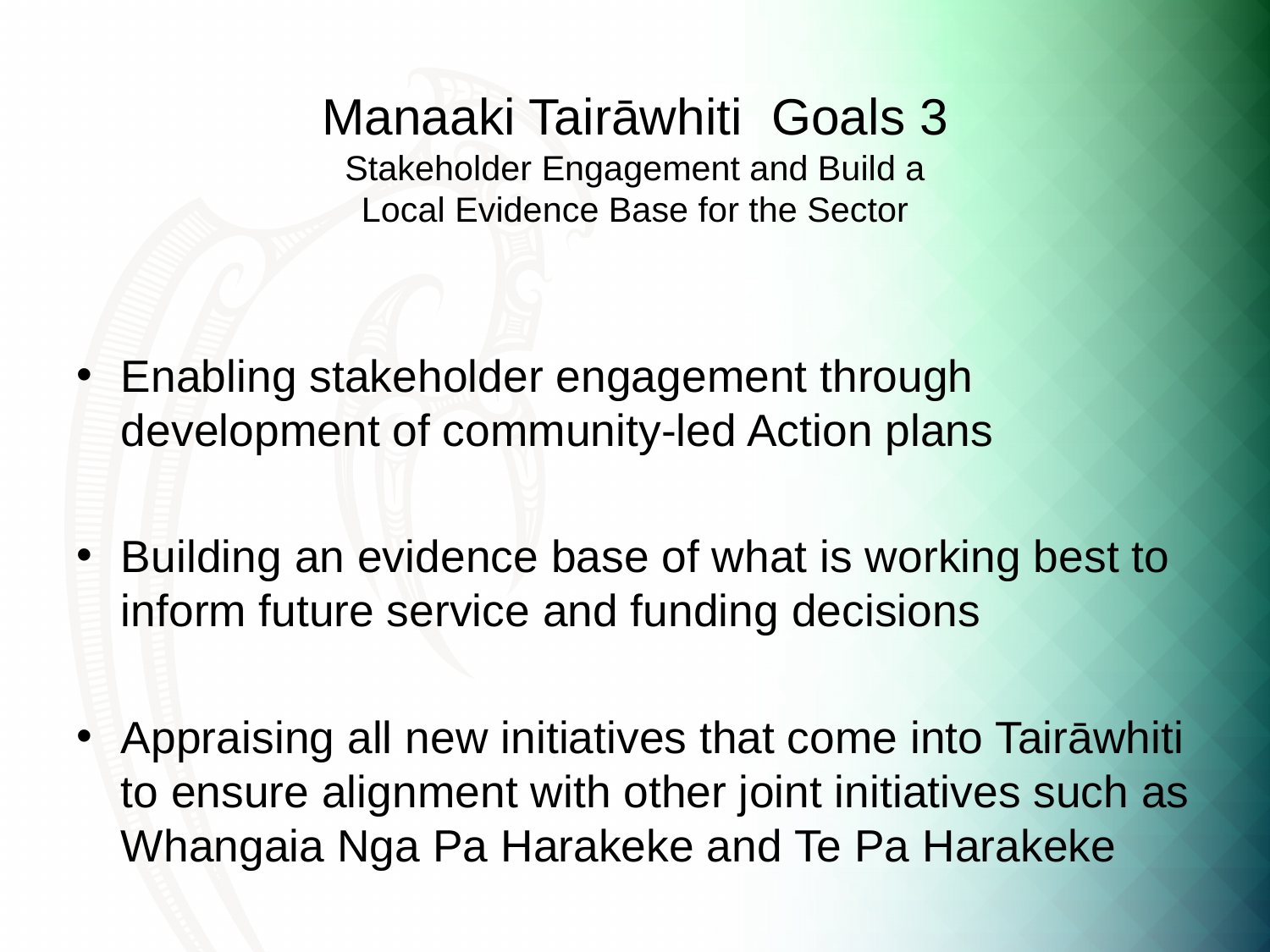

# Manaaki Tairāwhiti  Goals 3 Stakeholder Engagement and Build a Local Evidence Base for the Sector

Enabling stakeholder engagement through development of community-led Action plans

Building an evidence base of what is working best to inform future service and funding decisions

Appraising all new initiatives that come into Tairāwhiti to ensure alignment with other joint initiatives such as Whangaia Nga Pa Harakeke and Te Pa Harakeke